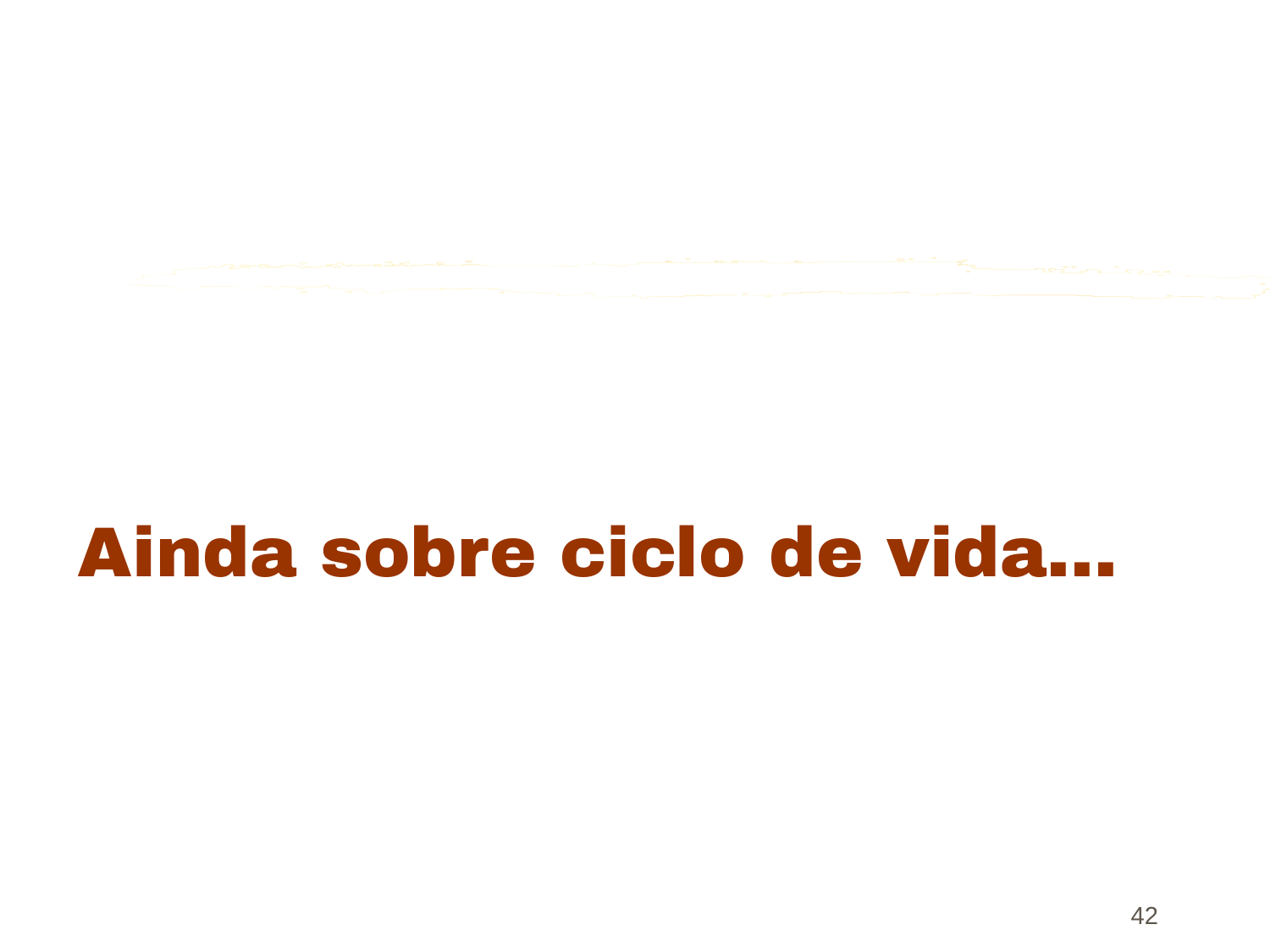

# Ainda sobre ciclo de vida...
42